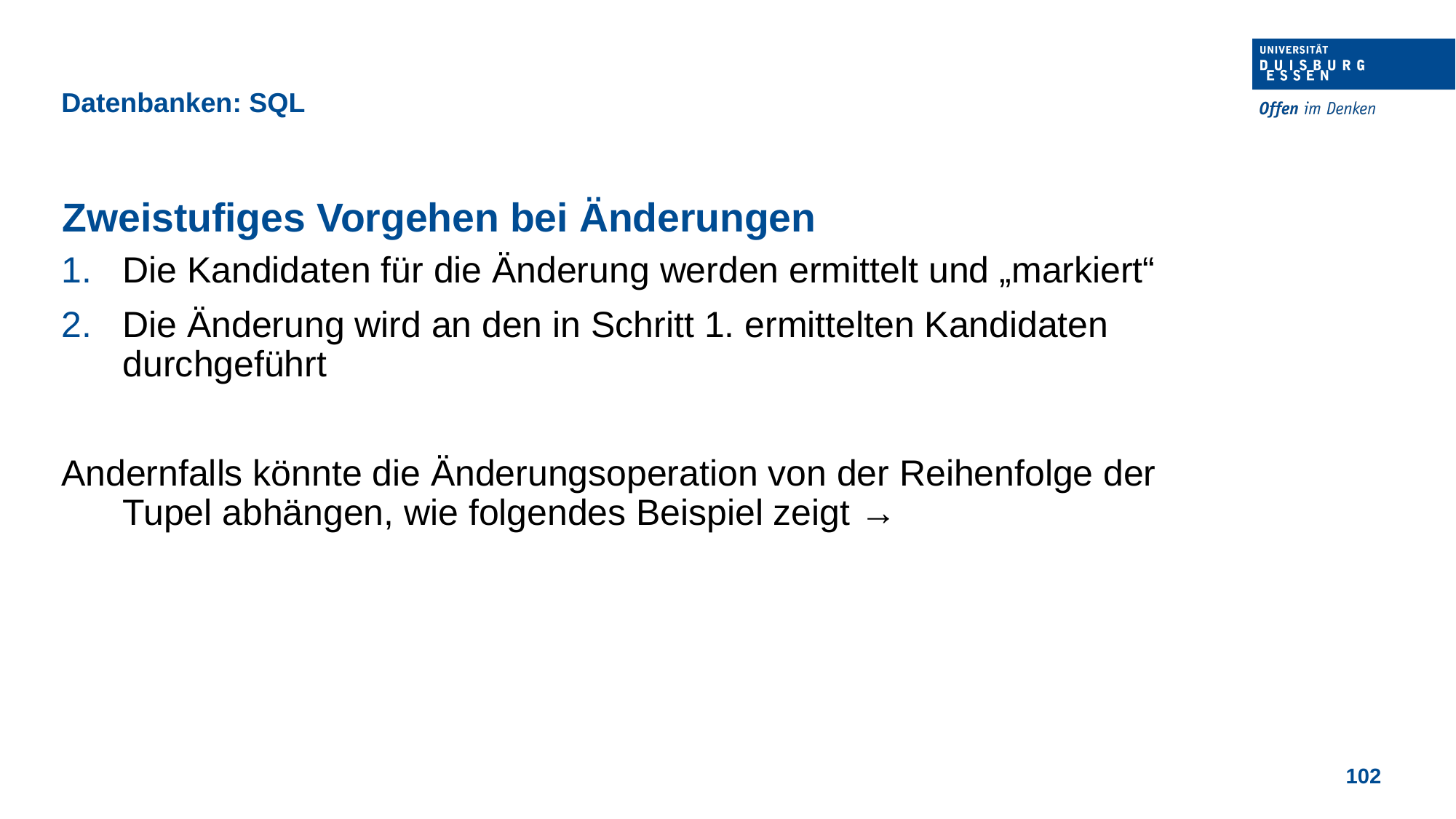

Datenbanken: SQL
Zweistufiges Vorgehen bei Änderungen
Die Kandidaten für die Änderung werden ermittelt und „markiert“
Die Änderung wird an den in Schritt 1. ermittelten Kandidaten durchgeführt

Andernfalls könnte die Änderungsoperation von der Reihenfolge der Tupel abhängen, wie folgendes Beispiel zeigt →
102